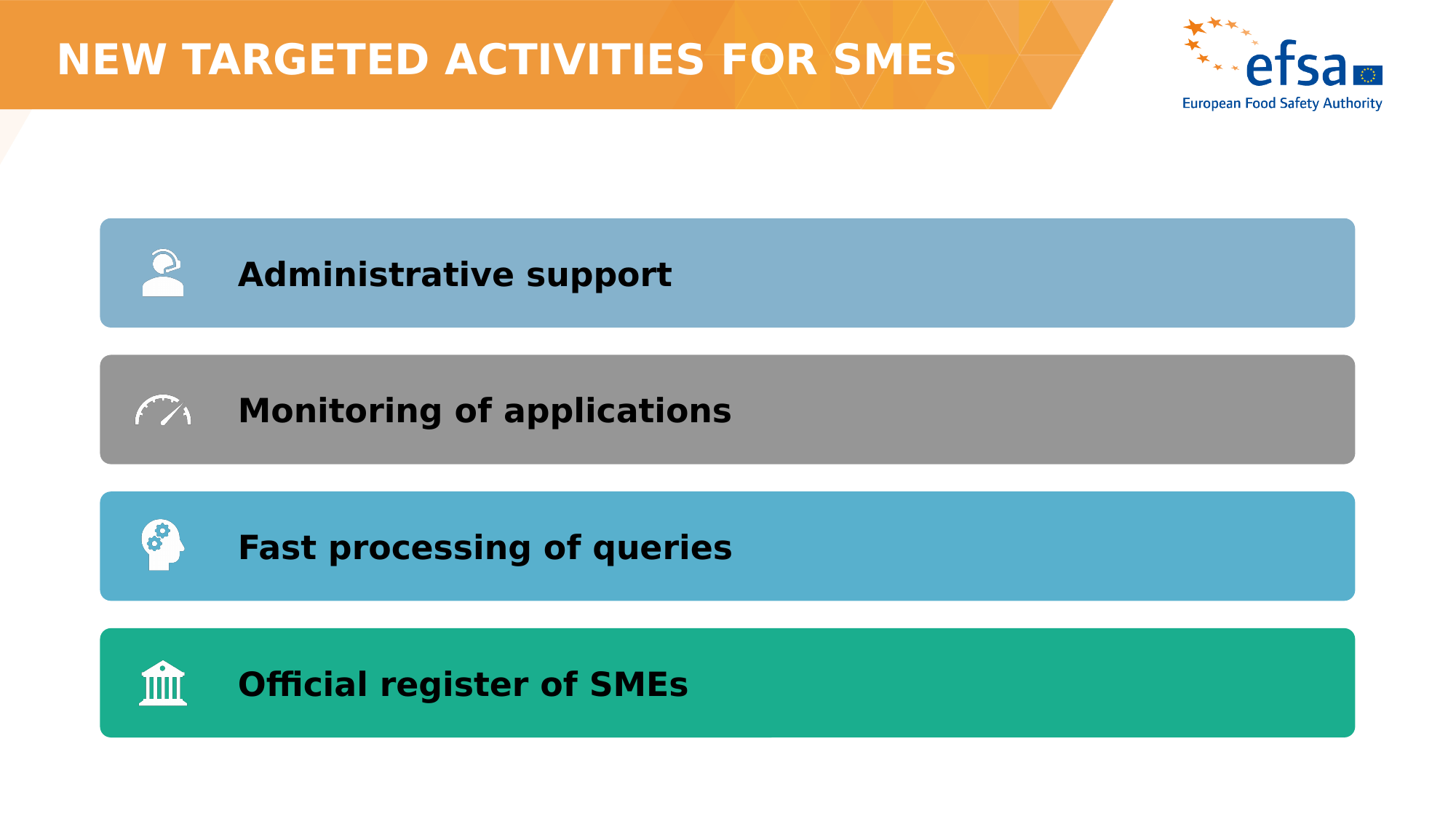

# NEW TARGETED ACTIVITIES FOR SMES
Administrative support
Monitoring of applications
Fast processing of queries
Official register of SMEs